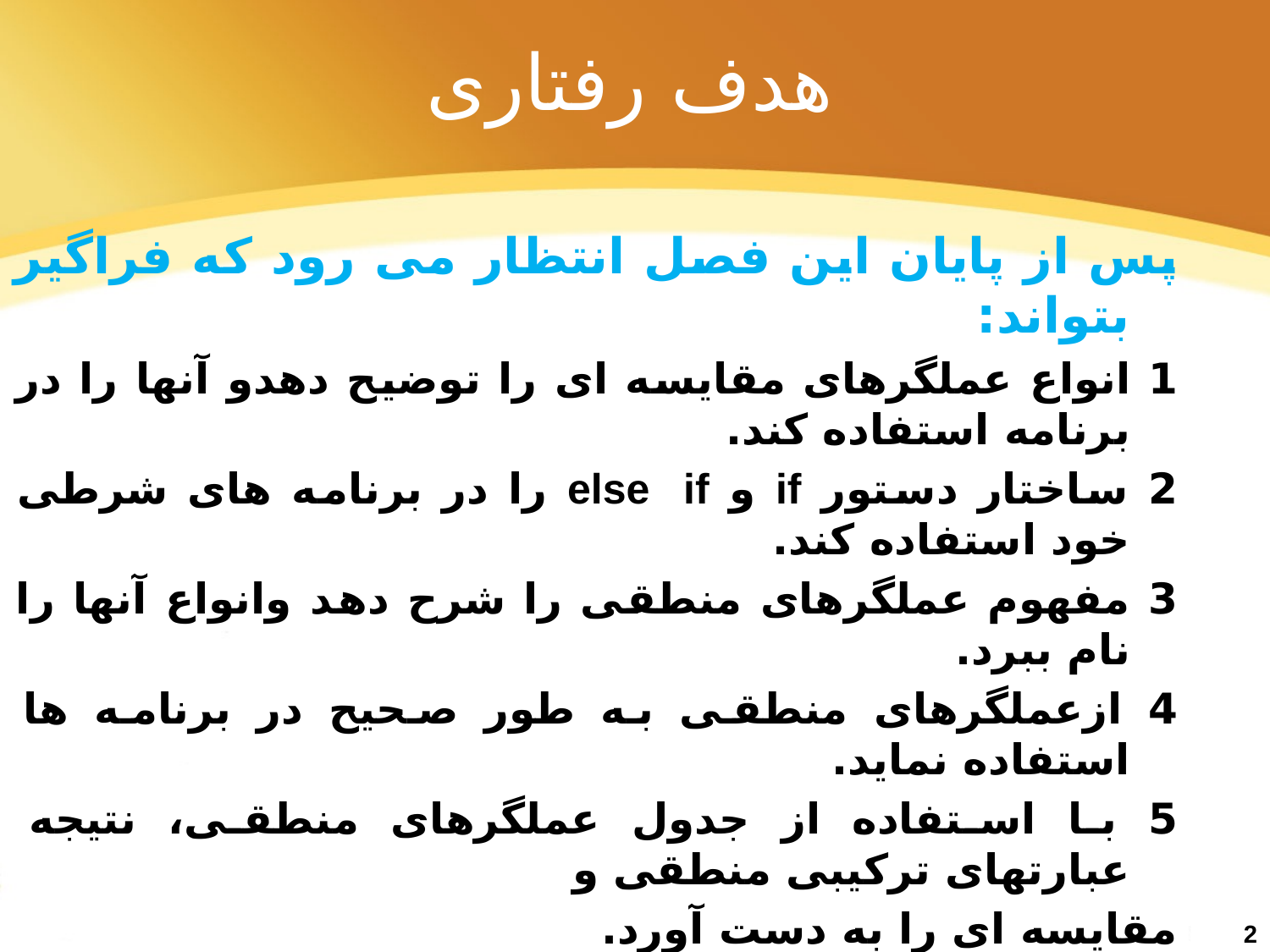

# هدف رفتاری
پس از پایان این فصل انتظار می رود که فراگیر بتواند:
1 انواع عملگرهای مقایسه ای را توضیح دهدو آنها را در برنامه استفاده کند.
2 ساختار دستور if و else  if را در برنامه های شرطی خود استفاده کند.
3 مفهوم عملگرهای منطقی را شرح دهد وانواع آنها را نام ببرد.
4 ازعملگرهای منطقی به طور صحیح در برنامه ها استفاده نماید.
5 با استفاده از جدول عملگرهای منطقی، نتیجه عبارتهای ترکیبی منطقی و
مقایسه ای را به دست آورد.
6 اولویت عملگرها را با استفاده از جدول تقدم عملگرها در حل عبارات ترکیبی
به کاربندد.
7 دستور switch را در برنامه های خود به کارگیرد.
8 باترکیب دستورهای شرطی، برنامه هایی باساختارپیچیده شرطی بنویسد.
2